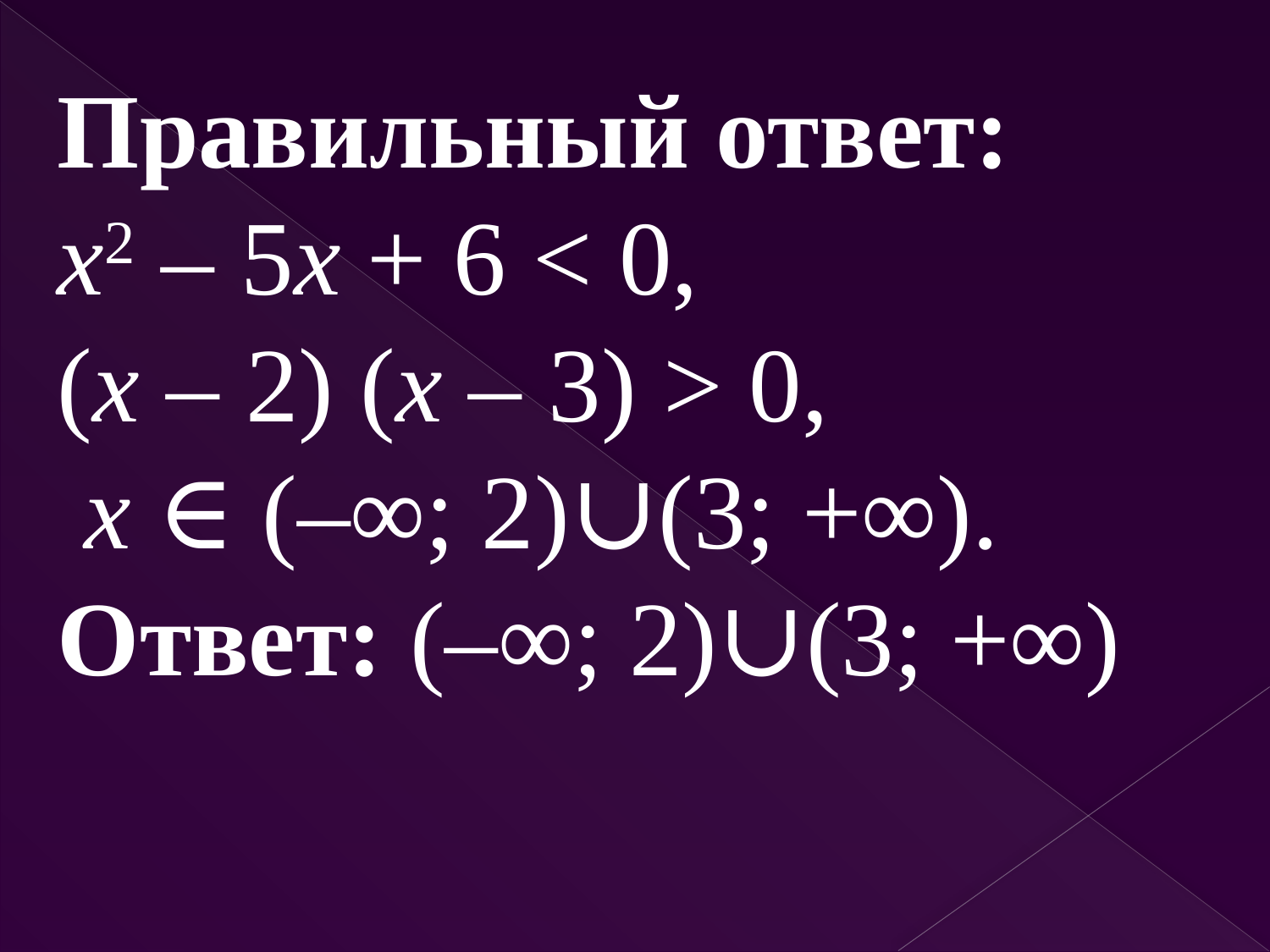

Правильный ответ:
х2 – 5x + 6 < 0,
(x – 2) (x – 3) > 0,
 х ∈ (–∞; 2)∪(3; +∞).
Ответ: (–∞; 2)∪(3; +∞)